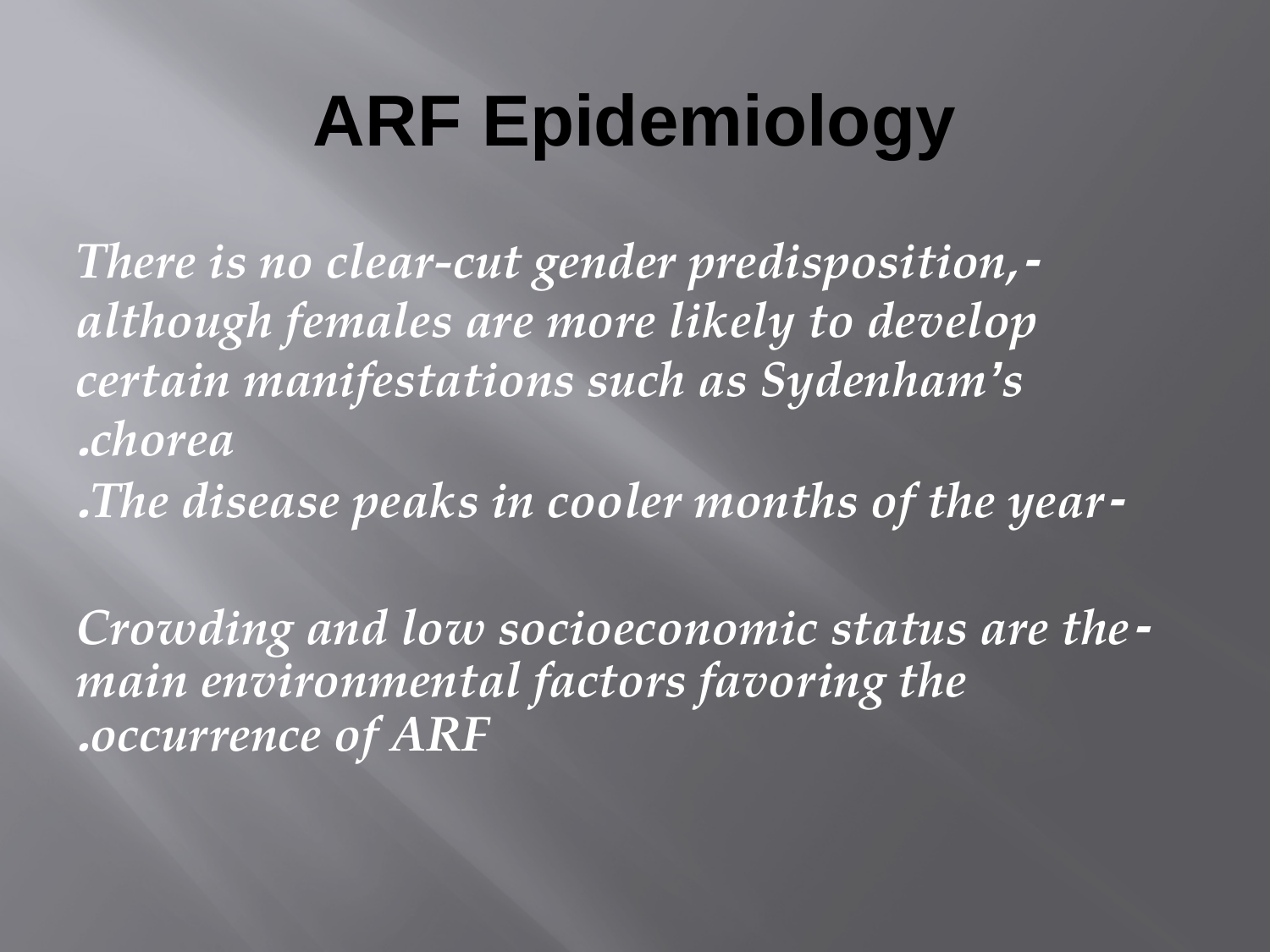

# ARF Epidemiology
-There is no clear-cut gender predisposition, although females are more likely to develop certain manifestations such as Sydenham’s chorea.
-The disease peaks in cooler months of the year.

-Crowding and low socioeconomic status are the main environmental factors favoring the occurrence of ARF.